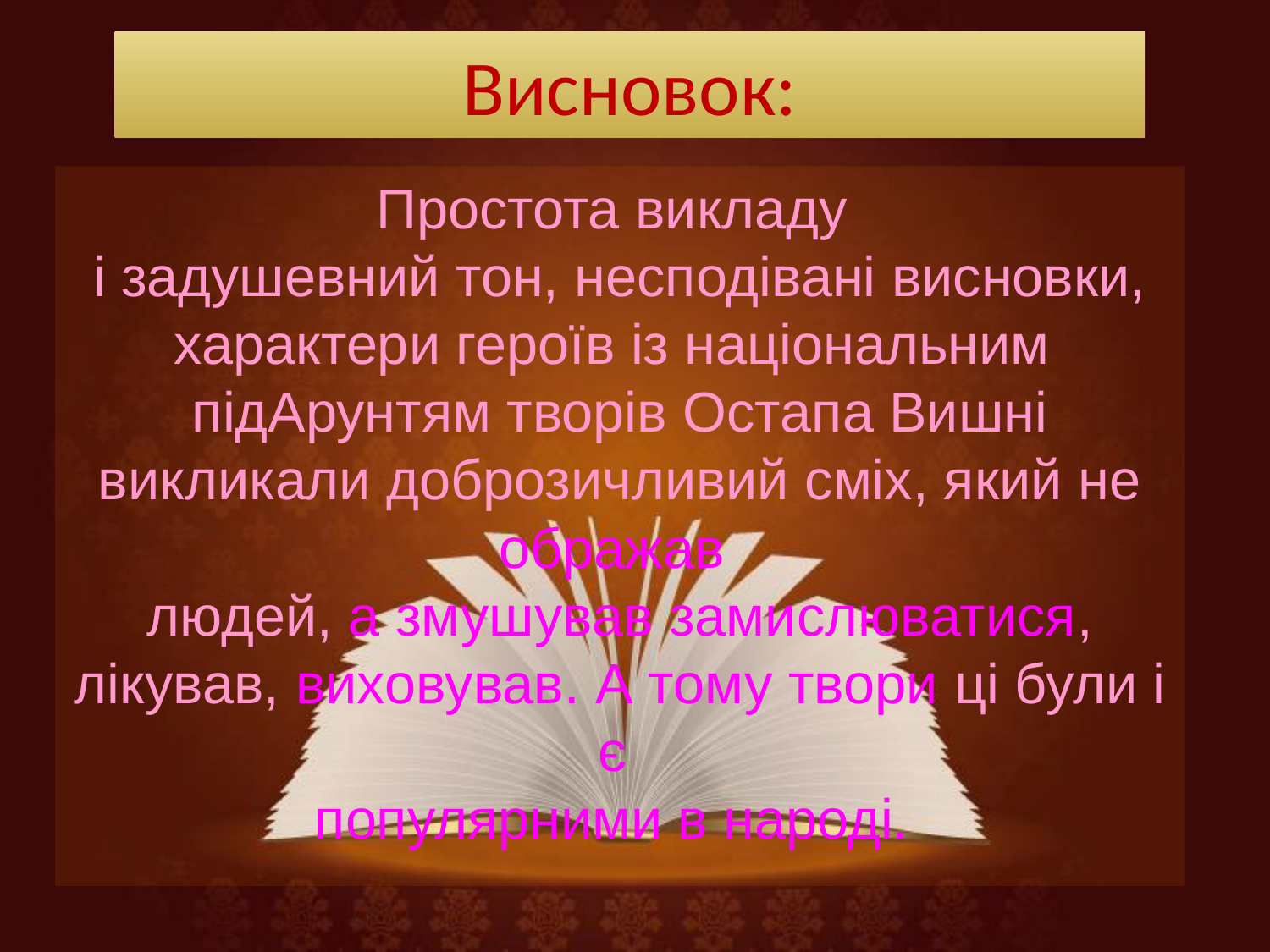

# Висновок:
Простота викладу 
i задушевний тон, несподiванi висновки, характери героïв iз нацiональним 
пiдAрунтям творiв Остапа Вишнi викликали доброзичливий смiх, який не ображав 
людей, а змушував замислюватися, лiкував, виховував. А тому твори цi були i є 
популярними в народi.